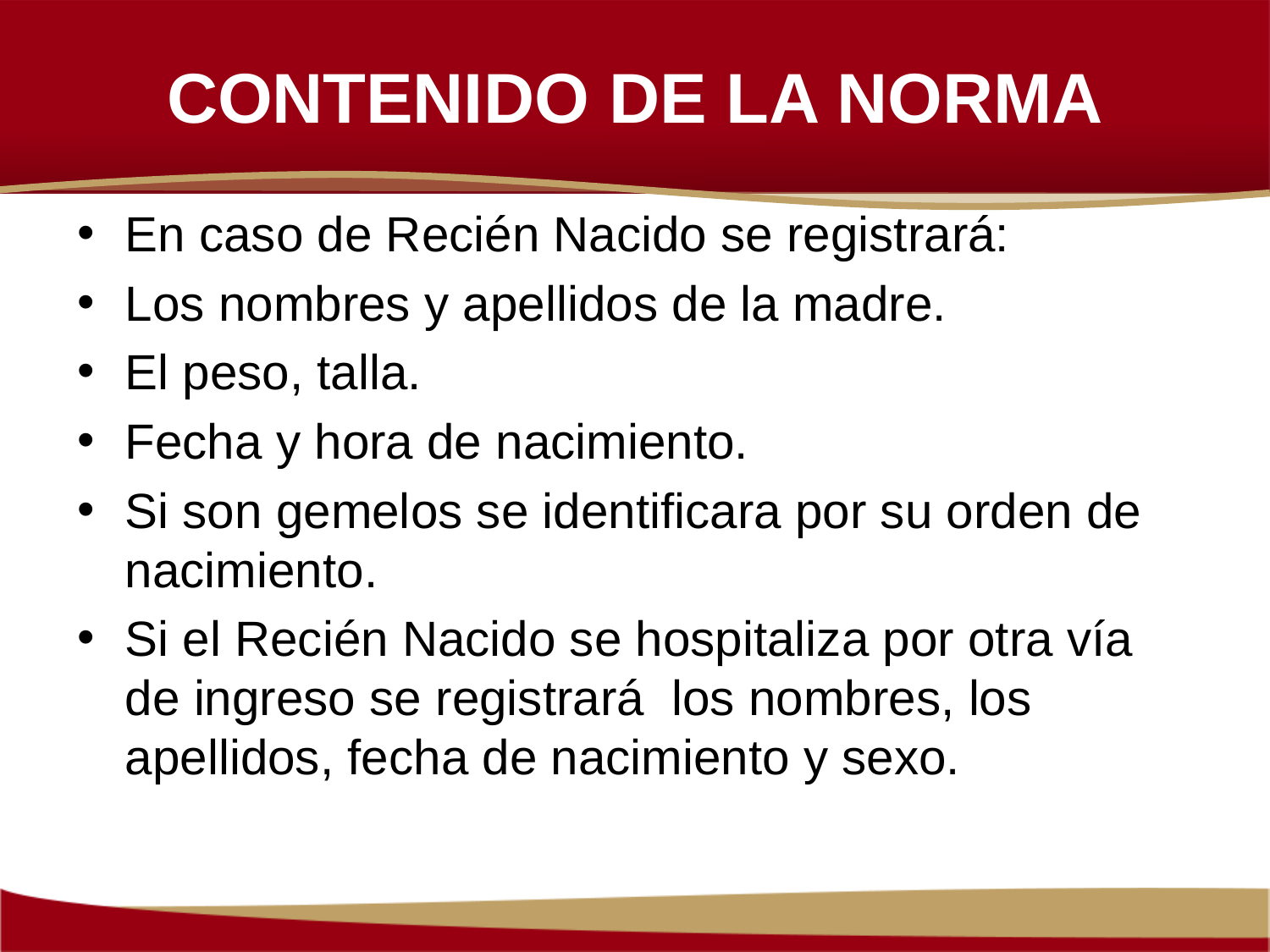

# CONTENIDO DE LA NORMA
En caso de Recién Nacido se registrará:
Los nombres y apellidos de la madre.
El peso, talla.
Fecha y hora de nacimiento.
Si son gemelos se identificara por su orden de nacimiento.
Si el Recién Nacido se hospitaliza por otra vía de ingreso se registrará  los nombres, los apellidos, fecha de nacimiento y sexo.